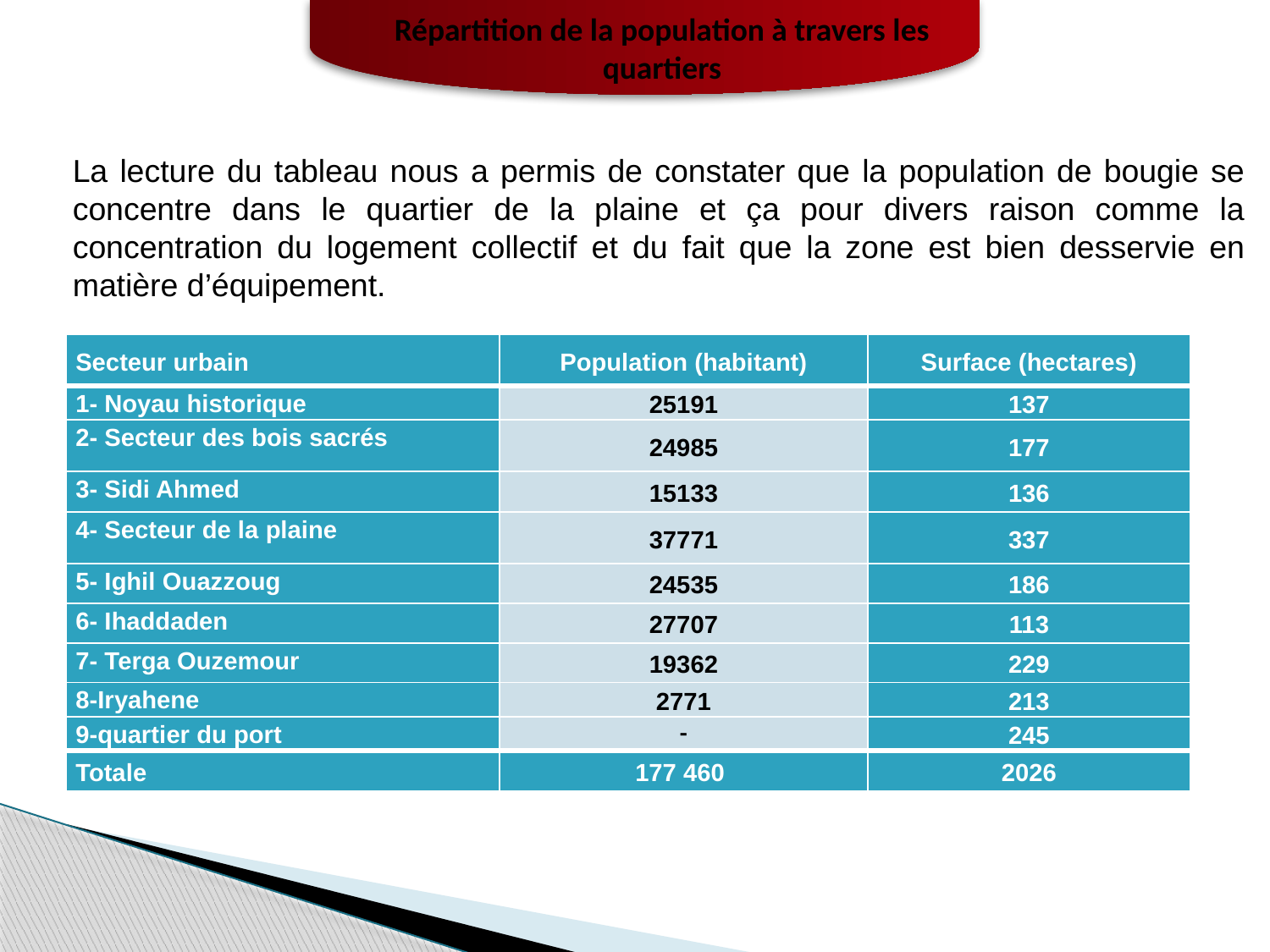

Répartition de la population à travers les quartiers
La lecture du tableau nous a permis de constater que la population de bougie se concentre dans le quartier de la plaine et ça pour divers raison comme la concentration du logement collectif et du fait que la zone est bien desservie en matière d’équipement.
| Secteur urbain | Population (habitant) | Surface (hectares) |
| --- | --- | --- |
| 1- Noyau historique | 25191 | 137 |
| 2- Secteur des bois sacrés | 24985 | 177 |
| 3- Sidi Ahmed | 15133 | 136 |
| 4- Secteur de la plaine | 37771 | 337 |
| 5- Ighil Ouazzoug | 24535 | 186 |
| 6- Ihaddaden | 27707 | 113 |
| 7- Terga Ouzemour | 19362 | 229 |
| 8-Iryahene | 2771 | 213 |
| 9-quartier du port | - | 245 |
| Totale | 177 460 | 2026 |